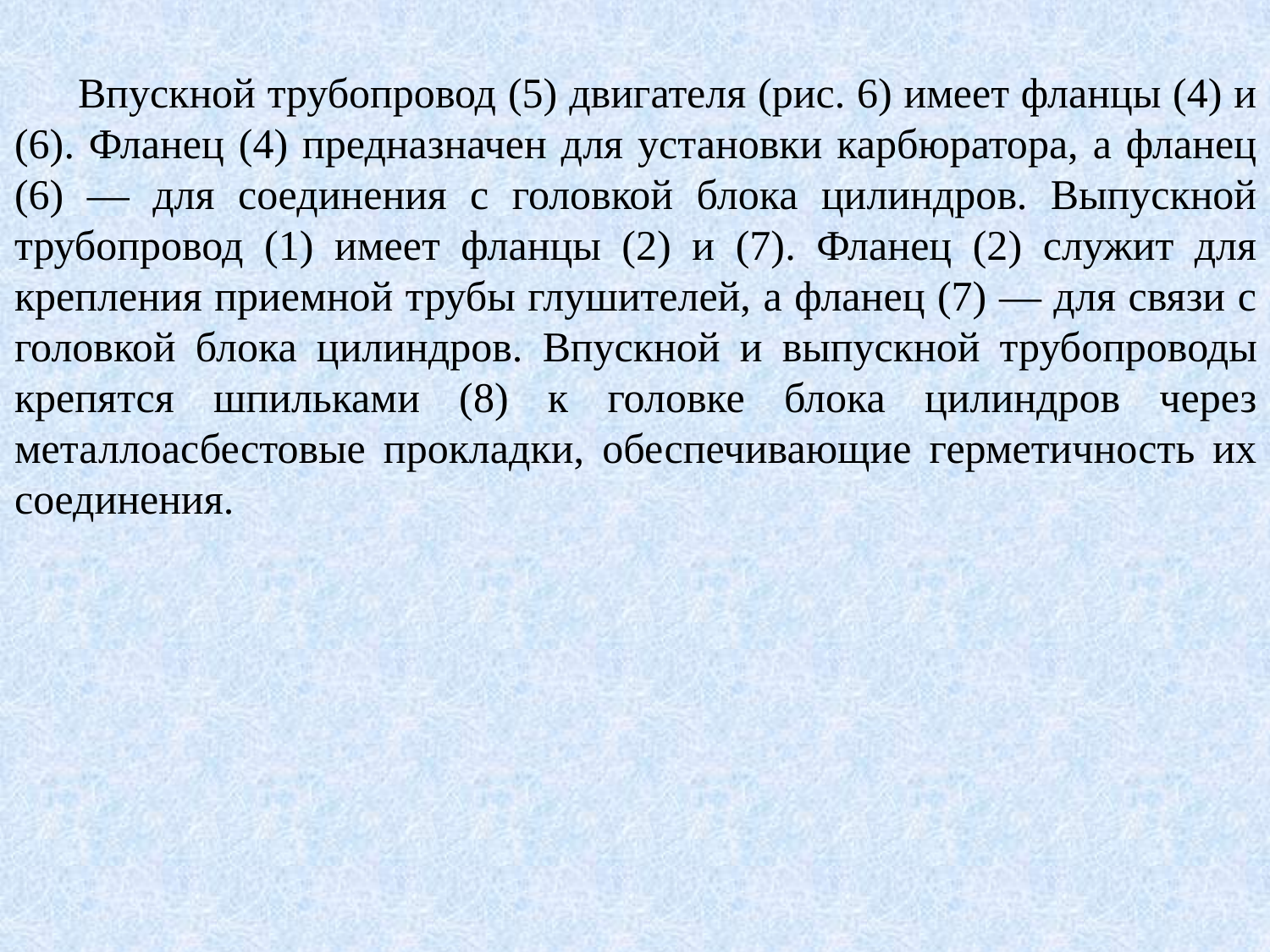

Впускной трубопровод (5) двигателя (рис. 6) имеет фланцы (4) и (6). Фланец (4) предназначен для установки карбюратора, а фланец (6) — для соединения с головкой блока цилиндров. Выпускной трубопровод (1) имеет фланцы (2) и (7). Фланец (2) служит для крепления приемной трубы глушителей, а фланец (7) — для связи с головкой блока цилиндров. Впускной и выпускной трубопроводы крепятся шпильками (8) к головке блока цилиндров через металлоасбестовые прокладки, обеспечивающие герметичность их соединения.